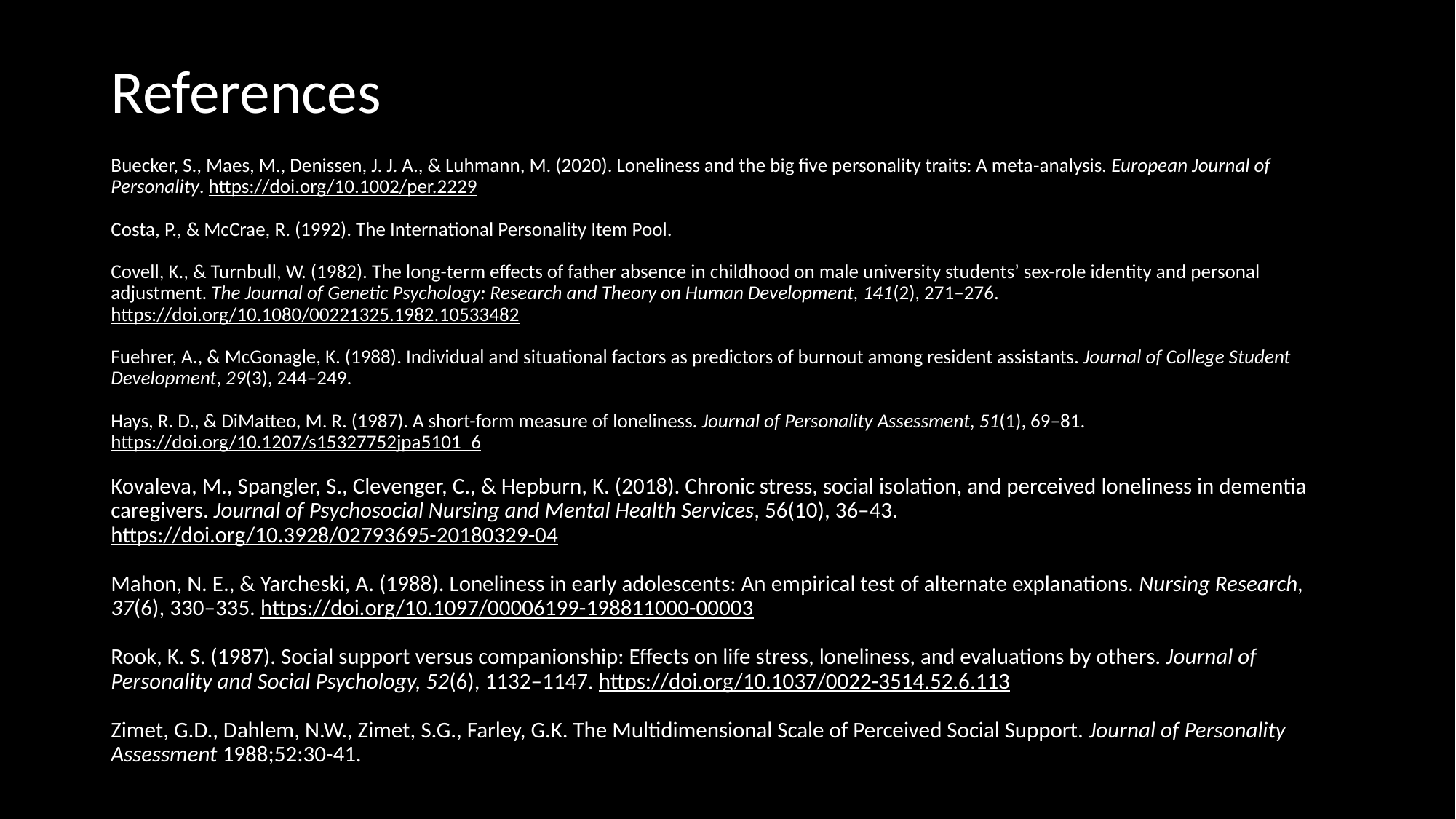

# References
Buecker, S., Maes, M., Denissen, J. J. A., & Luhmann, M. (2020). Loneliness and the big five personality traits: A meta‐analysis. European Journal of Personality. https://doi.org/10.1002/per.2229
Costa, P., & McCrae, R. (1992). The International Personality Item Pool.
Covell, K., & Turnbull, W. (1982). The long-term effects of father absence in childhood on male university students’ sex-role identity and personal adjustment. The Journal of Genetic Psychology: Research and Theory on Human Development, 141(2), 271–276. https://doi.org/10.1080/00221325.1982.10533482
Fuehrer, A., & McGonagle, K. (1988). Individual and situational factors as predictors of burnout among resident assistants. Journal of College Student Development, 29(3), 244–249.
Hays, R. D., & DiMatteo, M. R. (1987). A short-form measure of loneliness. Journal of Personality Assessment, 51(1), 69–81. https://doi.org/10.1207/s15327752jpa5101_6
Kovaleva, M., Spangler, S., Clevenger, C., & Hepburn, K. (2018). Chronic stress, social isolation, and perceived loneliness in dementia caregivers. Journal of Psychosocial Nursing and Mental Health Services, 56(10), 36–43. https://doi.org/10.3928/02793695-20180329-04
Mahon, N. E., & Yarcheski, A. (1988). Loneliness in early adolescents: An empirical test of alternate explanations. Nursing Research, 37(6), 330–335. https://doi.org/10.1097/00006199-198811000-00003
Rook, K. S. (1987). Social support versus companionship: Effects on life stress, loneliness, and evaluations by others. Journal of Personality and Social Psychology, 52(6), 1132–1147. https://doi.org/10.1037/0022-3514.52.6.113
Zimet, G.D., Dahlem, N.W., Zimet, S.G., Farley, G.K. The Multidimensional Scale of Perceived Social Support. Journal of Personality Assessment 1988;52:30-41.